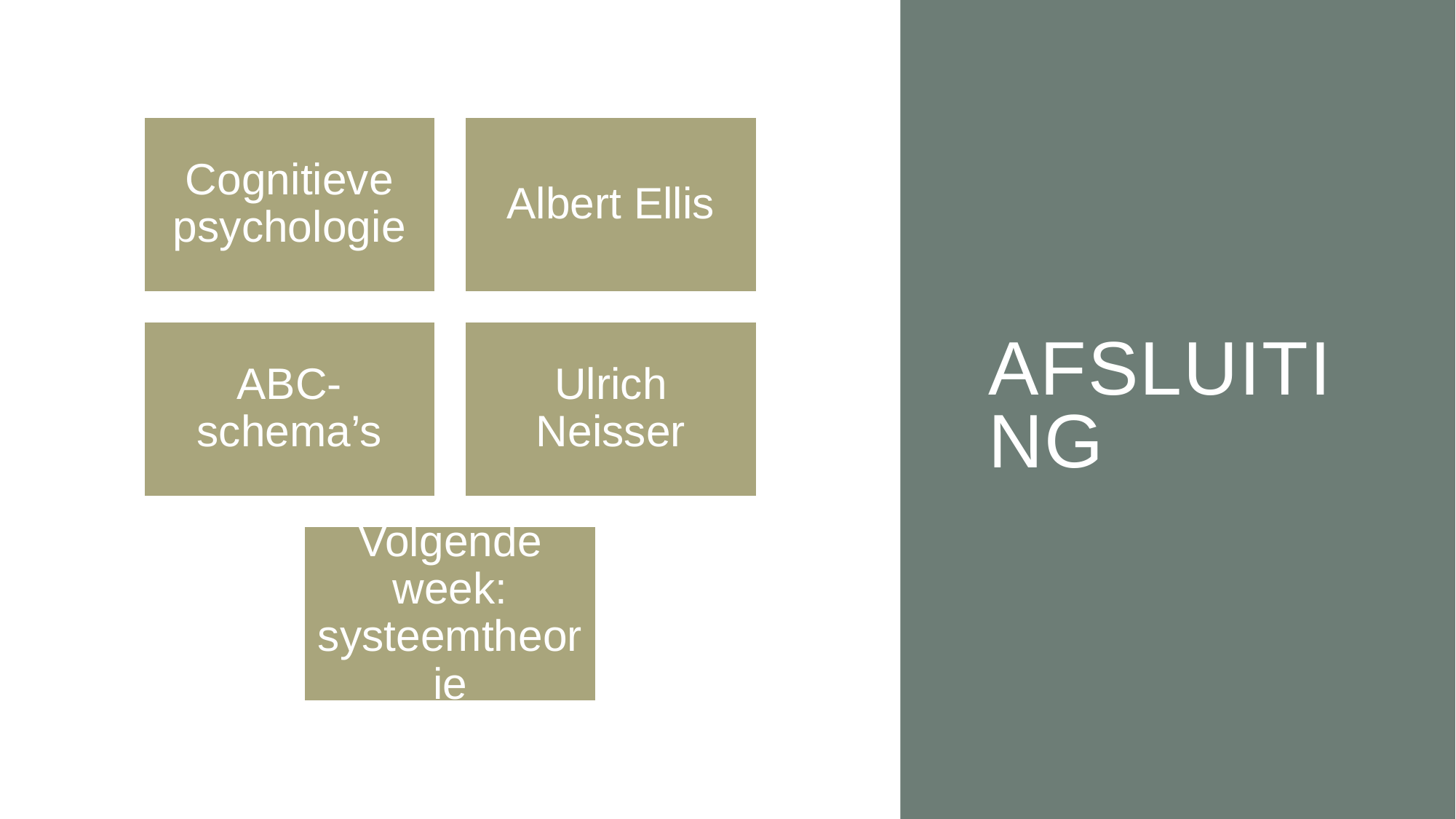

# Afsluiting
Cognitieve psychologie
Albert Ellis
ABC-schema’s
Ulrich Neisser
Volgende week: systeemtheorie